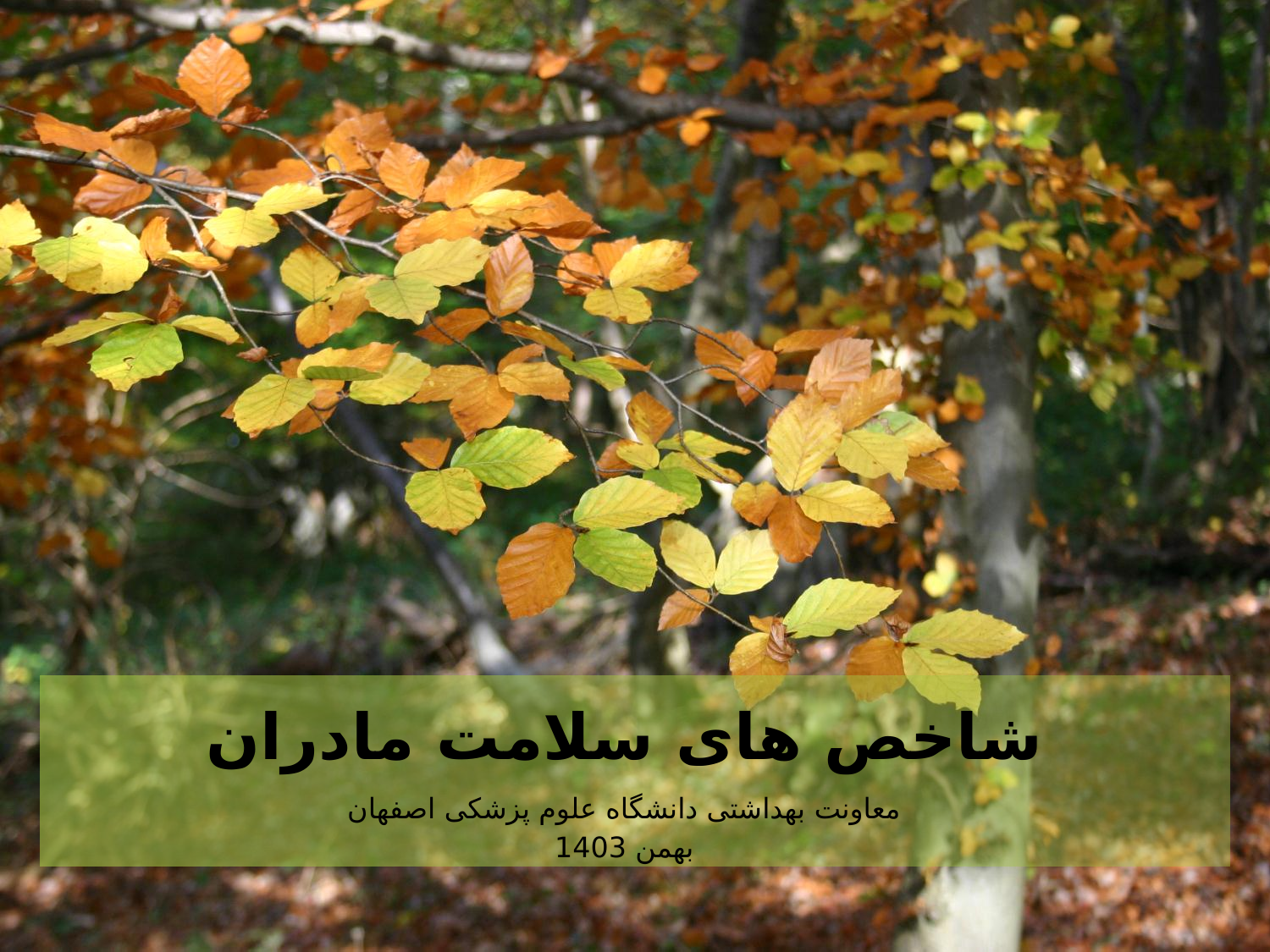

# شاخص های سلامت مادران
معاونت بهداشتی دانشگاه علوم پزشکی اصفهان
بهمن 1403